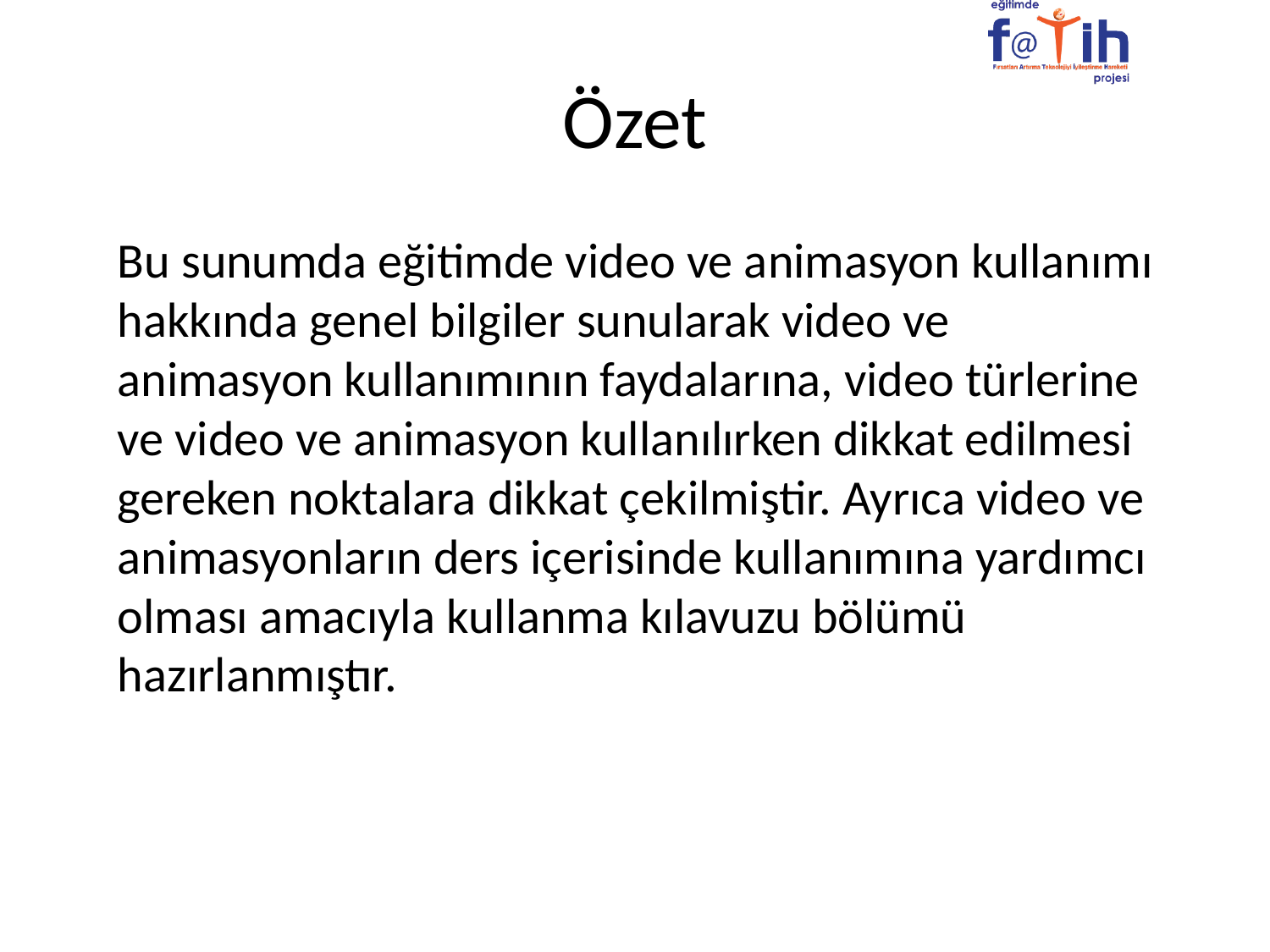

# Özet
Bu sunumda eğitimde video ve animasyon kullanımı hakkında genel bilgiler sunularak video ve animasyon kullanımının faydalarına, video türlerine ve video ve animasyon kullanılırken dikkat edilmesi gereken noktalara dikkat çekilmiştir. Ayrıca video ve animasyonların ders içerisinde kullanımına yardımcı olması amacıyla kullanma kılavuzu bölümü hazırlanmıştır.